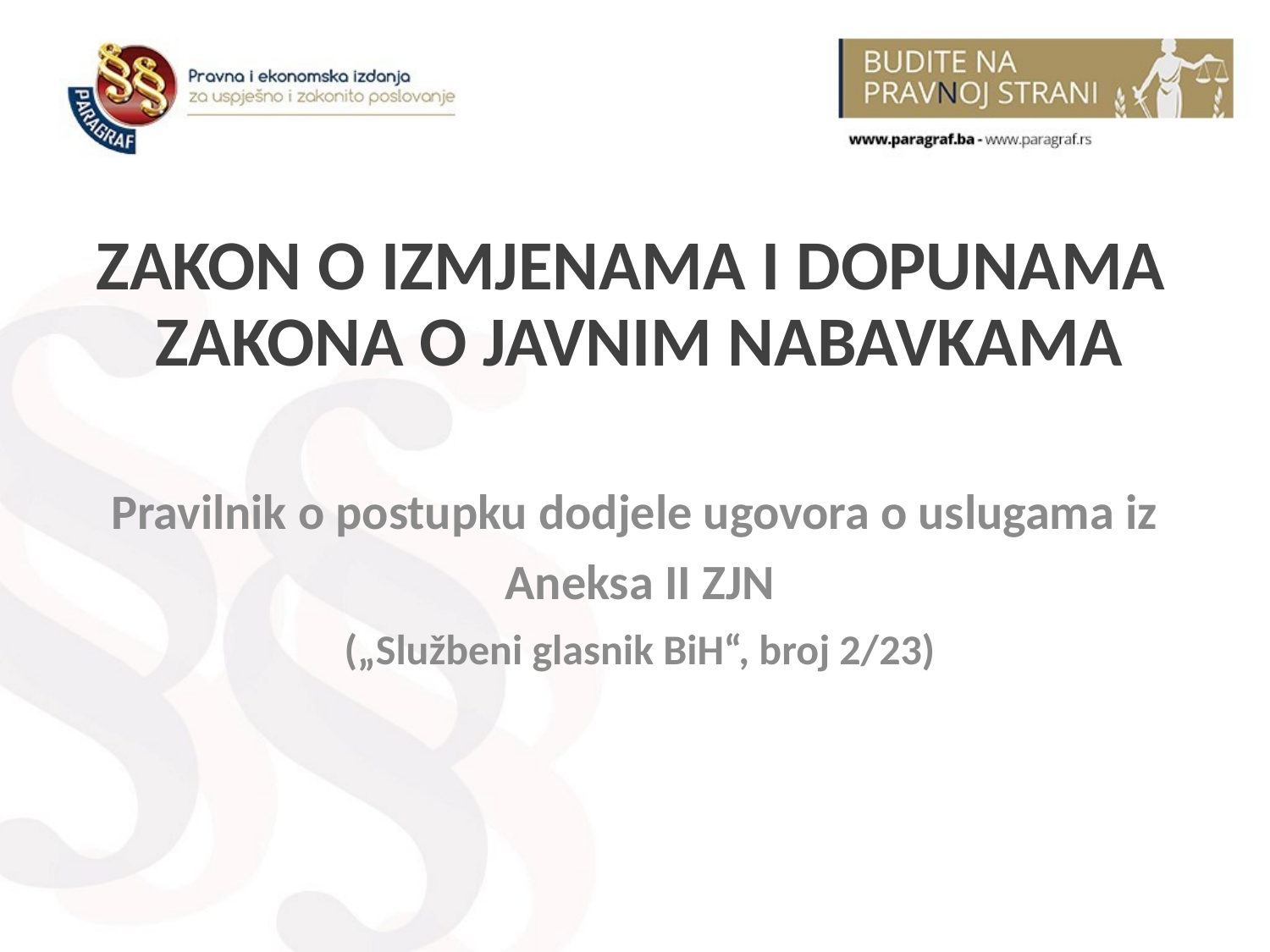

# ZAKON O IZMJENAMA I DOPUNAMA ZAKONA O JAVNIM NABAVKAMA
Pravilnik o postupku dodjele ugovora o uslugama iz
Aneksa II ZJN
(„Službeni glasnik BiH“, broj 2/23)